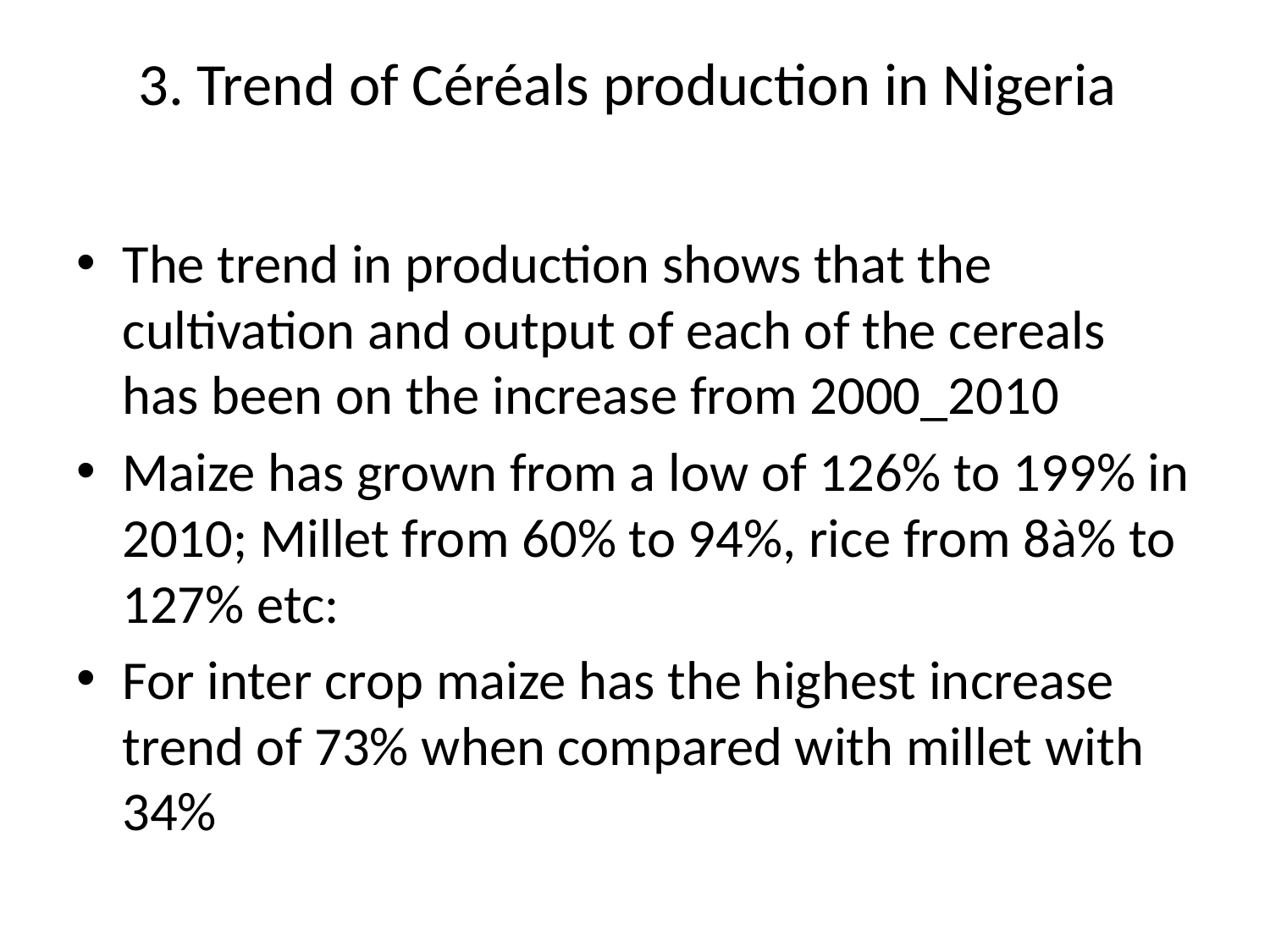

# 3. Trend of Céréals production in Nigeria
The trend in production shows that the cultivation and output of each of the cereals has been on the increase from 2000_2010
Maize has grown from a low of 126% to 199% in 2010; Millet from 60% to 94%, rice from 8à% to 127% etc:
For inter crop maize has the highest increase trend of 73% when compared with millet with 34%